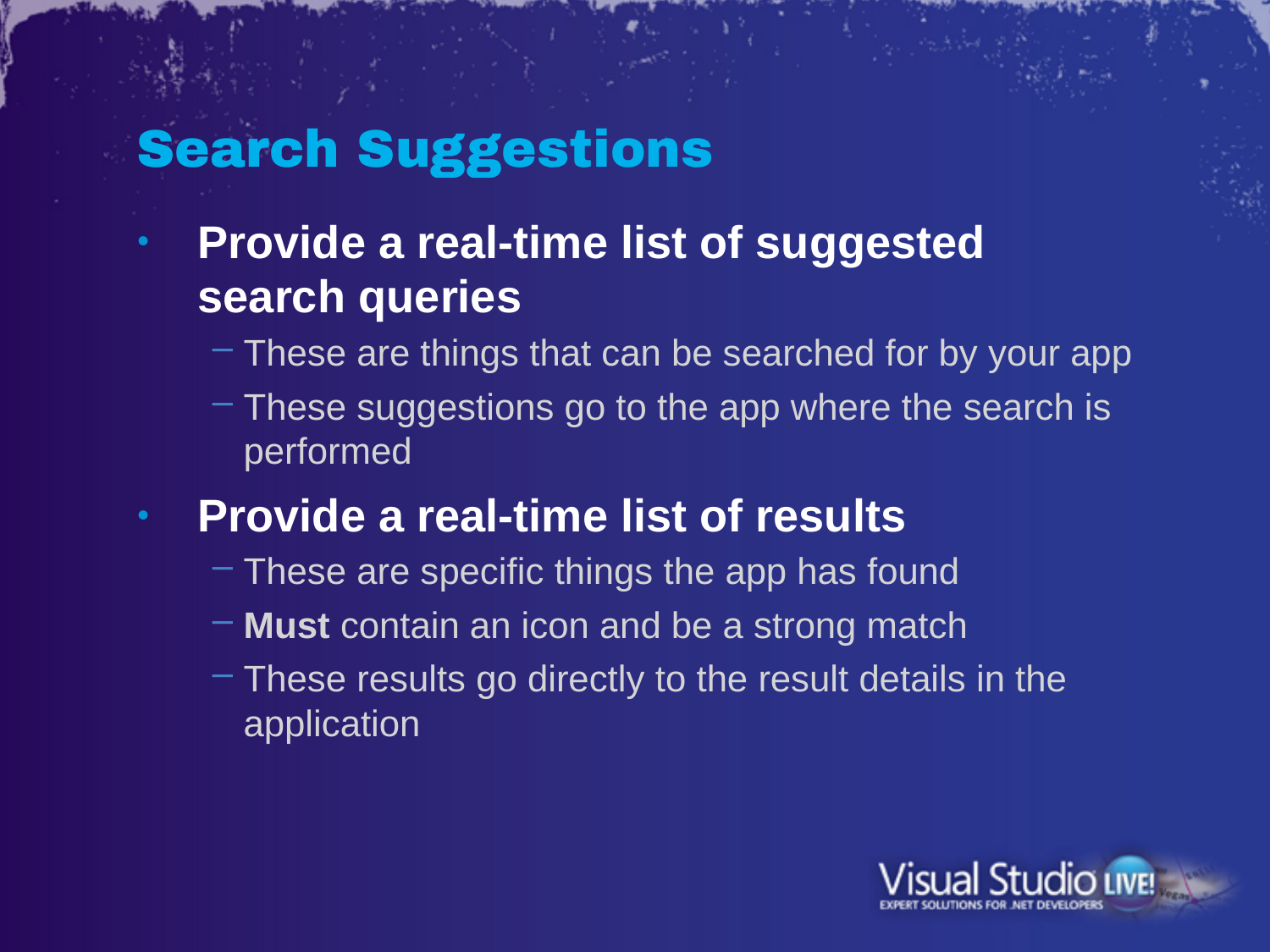

# Search Suggestions
Provide a real-time list of suggested search queries
These are things that can be searched for by your app
These suggestions go to the app where the search is performed
Provide a real-time list of results
These are specific things the app has found
Must contain an icon and be a strong match
These results go directly to the result details in the application